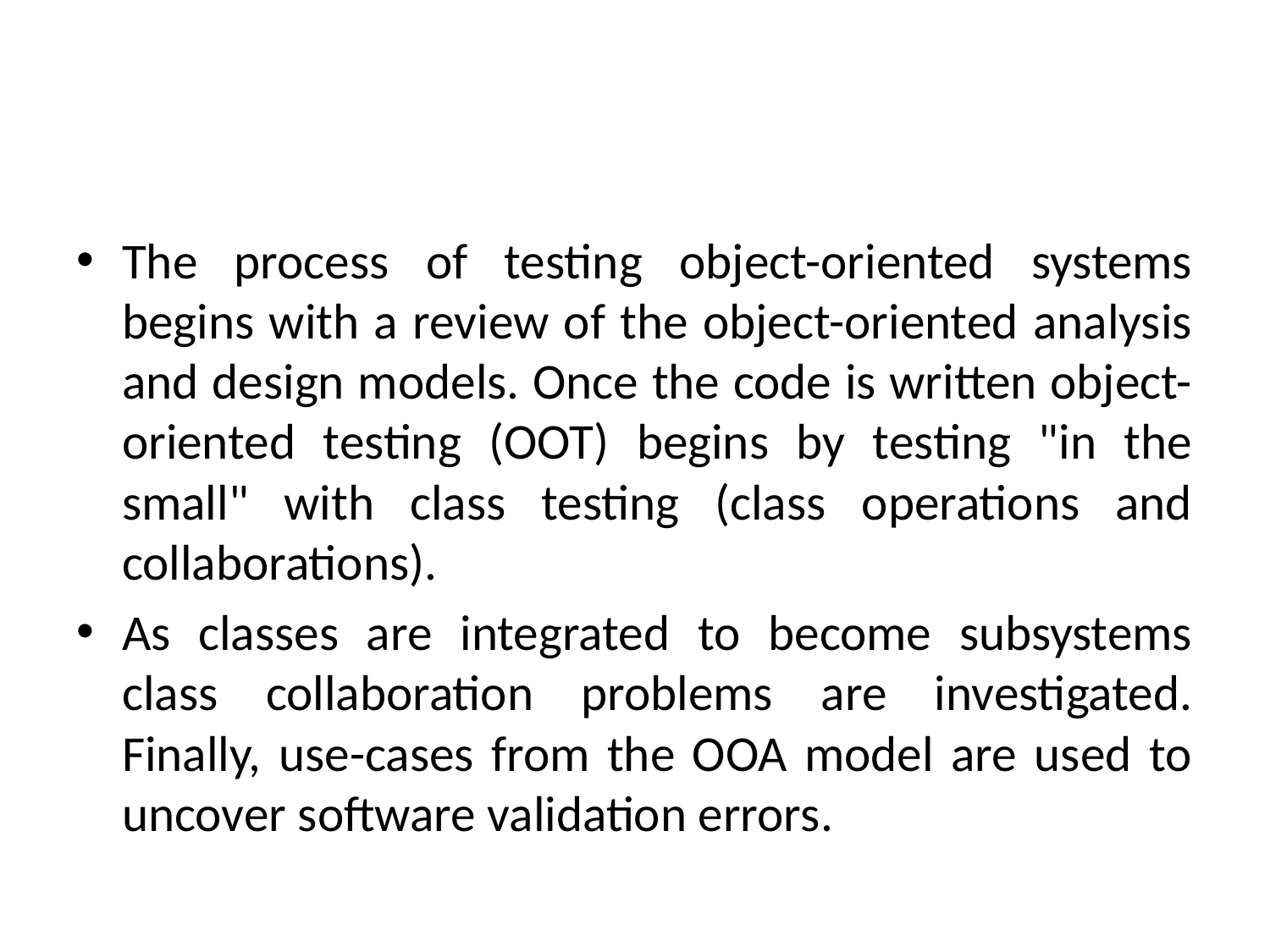

#
The process of testing object-oriented systems begins with a review of the object-oriented analysis and design models. Once the code is written object-oriented testing (OOT) begins by testing "in the small" with class testing (class operations and collaborations).
As classes are integrated to become subsystems class collaboration problems are investigated. Finally, use-cases from the OOA model are used to uncover software validation errors.